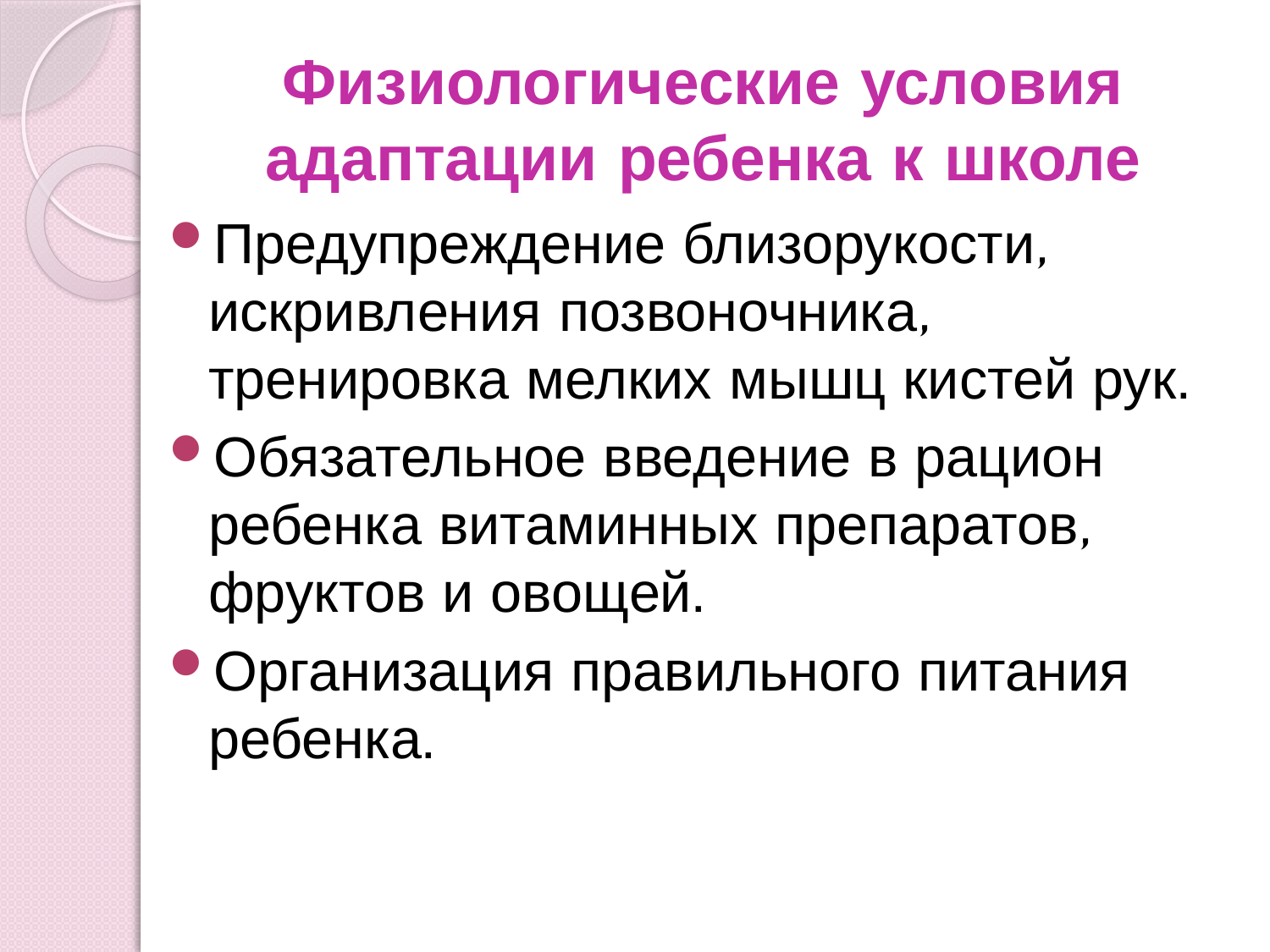

# Физиологические условия адаптации ребенка к школе
Предупреждение близорукости, искривления позвоночника, тренировка мелких мышц кистей рук.
Обязательное введение в рацион ребенка витаминных препаратов, фруктов и овощей.
Организация правильного питания ребенка.